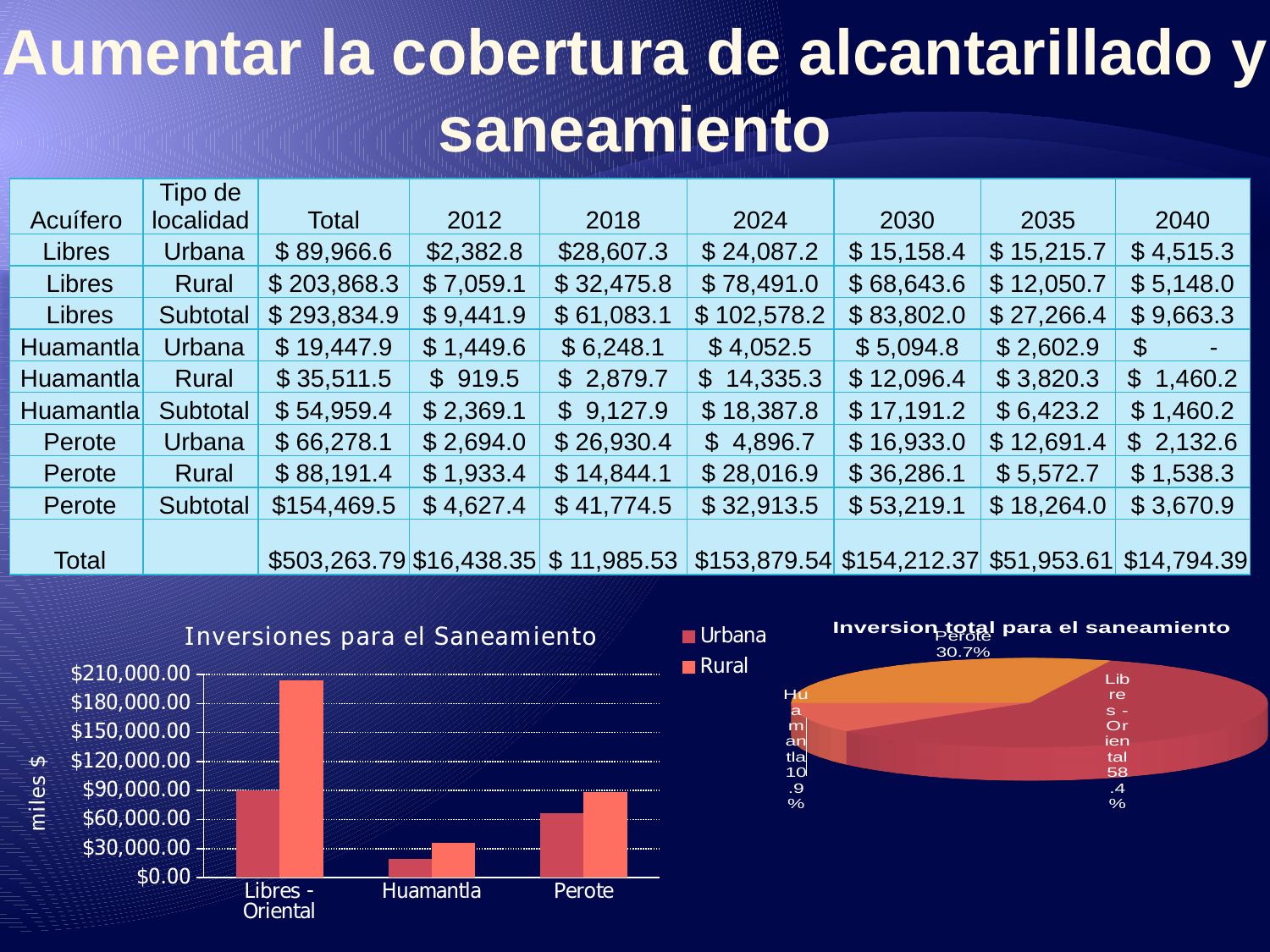

# Aumentar la cobertura de alcantarillado y saneamiento
| Acuífero | Tipo de localidad | Total | 2012 | 2018 | 2024 | 2030 | 2035 | 2040 |
| --- | --- | --- | --- | --- | --- | --- | --- | --- |
| Libres | Urbana | $ 89,966.6 | $2,382.8 | $28,607.3 | $ 24,087.2 | $ 15,158.4 | $ 15,215.7 | $ 4,515.3 |
| Libres | Rural | $ 203,868.3 | $ 7,059.1 | $ 32,475.8 | $ 78,491.0 | $ 68,643.6 | $ 12,050.7 | $ 5,148.0 |
| Libres | Subtotal | $ 293,834.9 | $ 9,441.9 | $ 61,083.1 | $ 102,578.2 | $ 83,802.0 | $ 27,266.4 | $ 9,663.3 |
| Huamantla | Urbana | $ 19,447.9 | $ 1,449.6 | $ 6,248.1 | $ 4,052.5 | $ 5,094.8 | $ 2,602.9 | $ - |
| Huamantla | Rural | $ 35,511.5 | $ 919.5 | $ 2,879.7 | $ 14,335.3 | $ 12,096.4 | $ 3,820.3 | $ 1,460.2 |
| Huamantla | Subtotal | $ 54,959.4 | $ 2,369.1 | $ 9,127.9 | $ 18,387.8 | $ 17,191.2 | $ 6,423.2 | $ 1,460.2 |
| Perote | Urbana | $ 66,278.1 | $ 2,694.0 | $ 26,930.4 | $ 4,896.7 | $ 16,933.0 | $ 12,691.4 | $ 2,132.6 |
| Perote | Rural | $ 88,191.4 | $ 1,933.4 | $ 14,844.1 | $ 28,016.9 | $ 36,286.1 | $ 5,572.7 | $ 1,538.3 |
| Perote | Subtotal | $154,469.5 | $ 4,627.4 | $ 41,774.5 | $ 32,913.5 | $ 53,219.1 | $ 18,264.0 | $ 3,670.9 |
| Total |  | $503,263.79 | $16,438.35 | $ 11,985.53 | $153,879.54 | $154,212.37 | $51,953.61 | $14,794.39 |

### Chart: Inversiones para el Saneamiento

| Category | Urbana | Rural |
|---|---|---|
| Libres - Oriental | 89966.632920962 | 203868.27142354468 |
| Huamantla | 19447.8892447379 | 35511.490314657225 |
| Perote | 66278.07905001148 | 88191.43129134535 |

[unsupported chart]